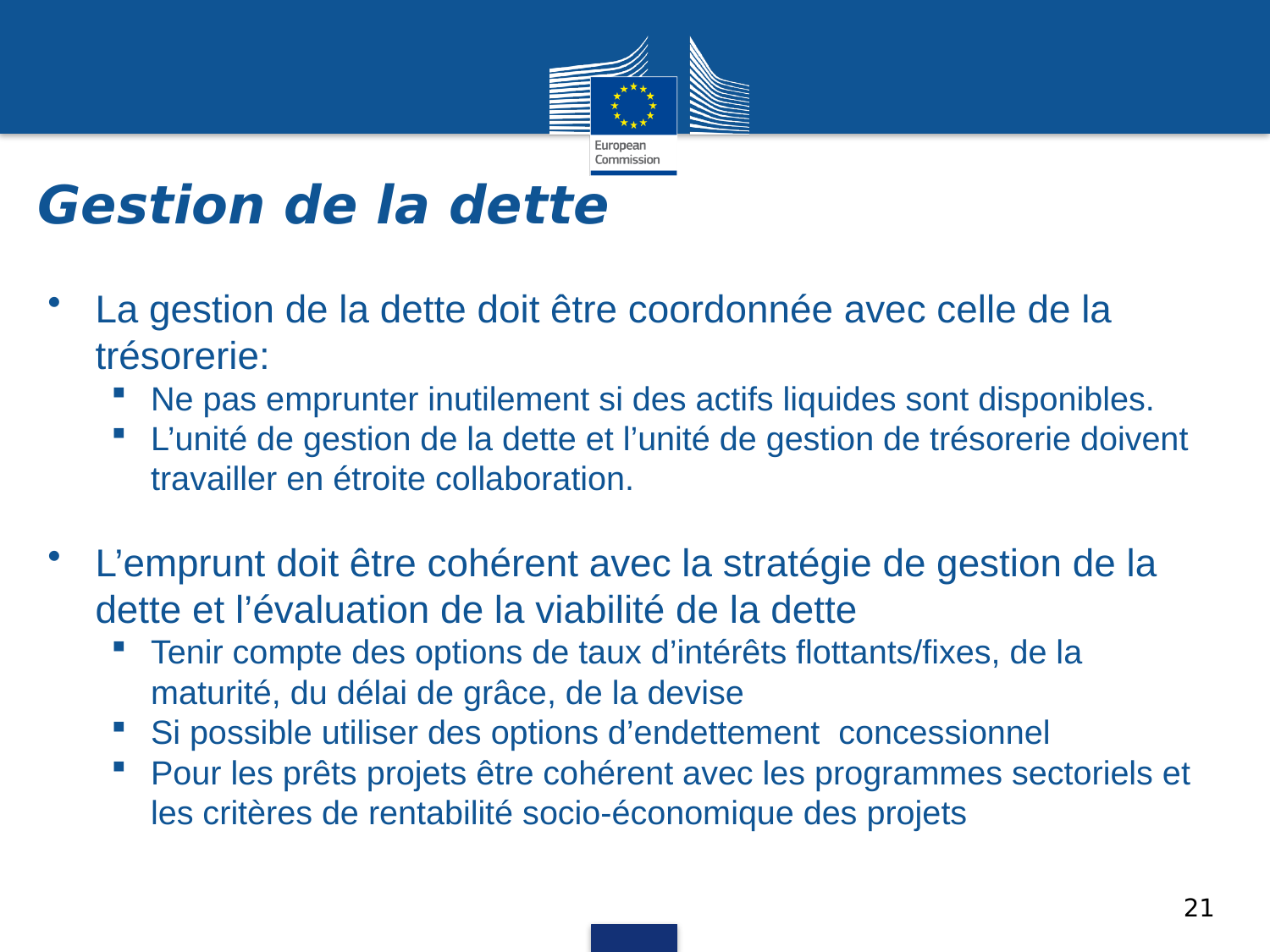

# Gestion de la dette
La gestion de la dette doit être coordonnée avec celle de la trésorerie:
Ne pas emprunter inutilement si des actifs liquides sont disponibles.
L’unité de gestion de la dette et l’unité de gestion de trésorerie doivent travailler en étroite collaboration.

L’emprunt doit être cohérent avec la stratégie de gestion de la dette et l’évaluation de la viabilité de la dette
Tenir compte des options de taux d’intérêts flottants/fixes, de la maturité, du délai de grâce, de la devise
Si possible utiliser des options d’endettement  concessionnel
Pour les prêts projets être cohérent avec les programmes sectoriels et les critères de rentabilité socio-économique des projets
21